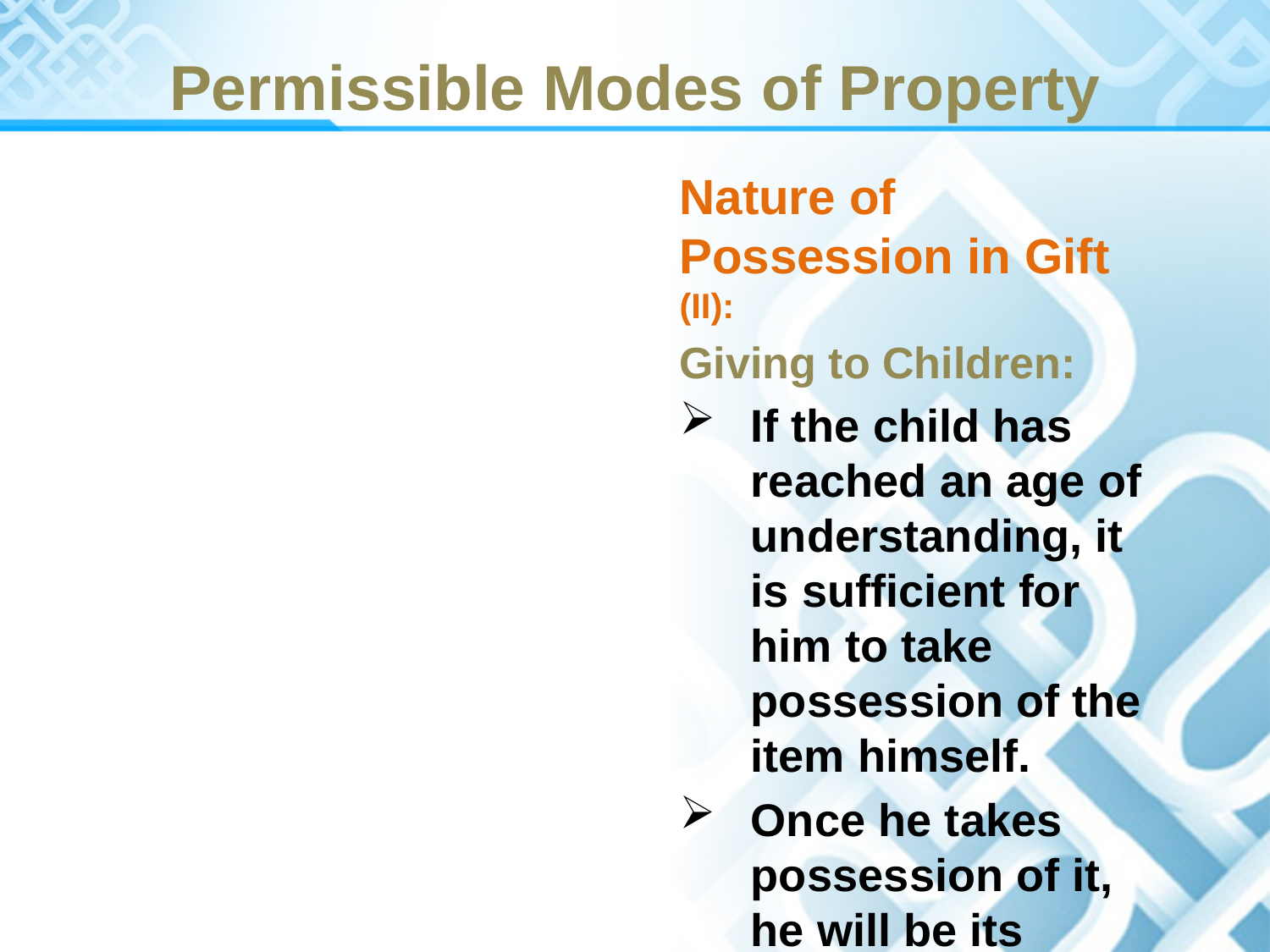

Permissible Modes of Property
Nature of Possession in Gift (II):
Giving to Children:
If the child has reached an age of understanding, it is sufficient for him to take possession of the item himself.
Once he takes possession of it, he will be its owner.